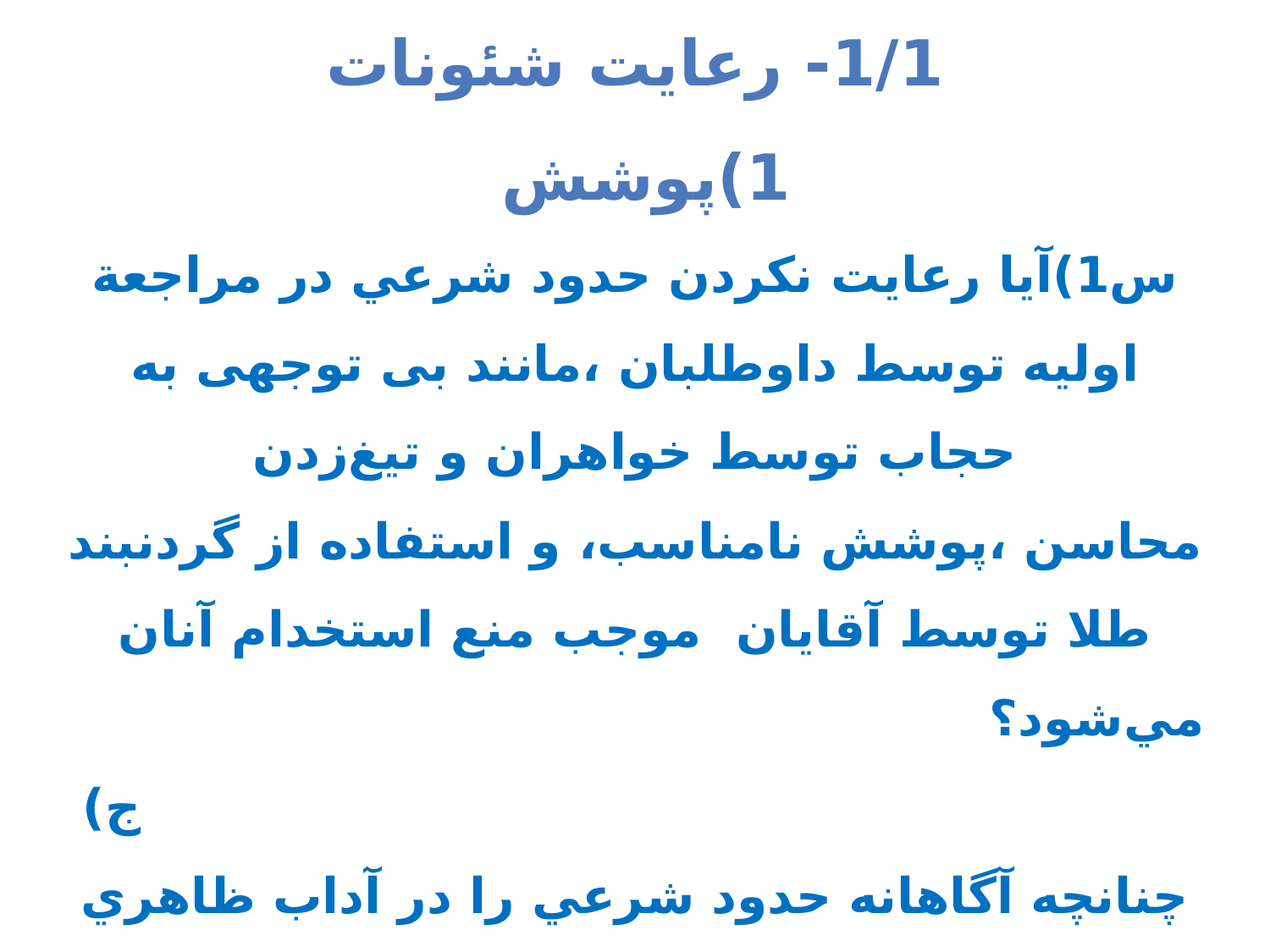

# 1)معیارهای گزینش 1/1- رعایت شئونات 1)پوشش س1)آيا رعايت نکردن حدود شرعي در مراجعة اوليه توسط داوطلبان ،مانند بی توجهی به حجاب توسط خواهران و تيغ‌زدن محاسن ،پوشش نامناسب، و استفاده از گردنبند طلا توسط آقایان  موجب منع استخدام آنان مي‌شود؟                                                                                                                    ج) چنانچه آگاهانه حدود شرعي را در آداب ظاهري اسلام رعايت نمي‌نمايند، تا صلاحيت آن‌ها احراز نشده، جذب آن‌ها به مصلحت سازمان نيست.